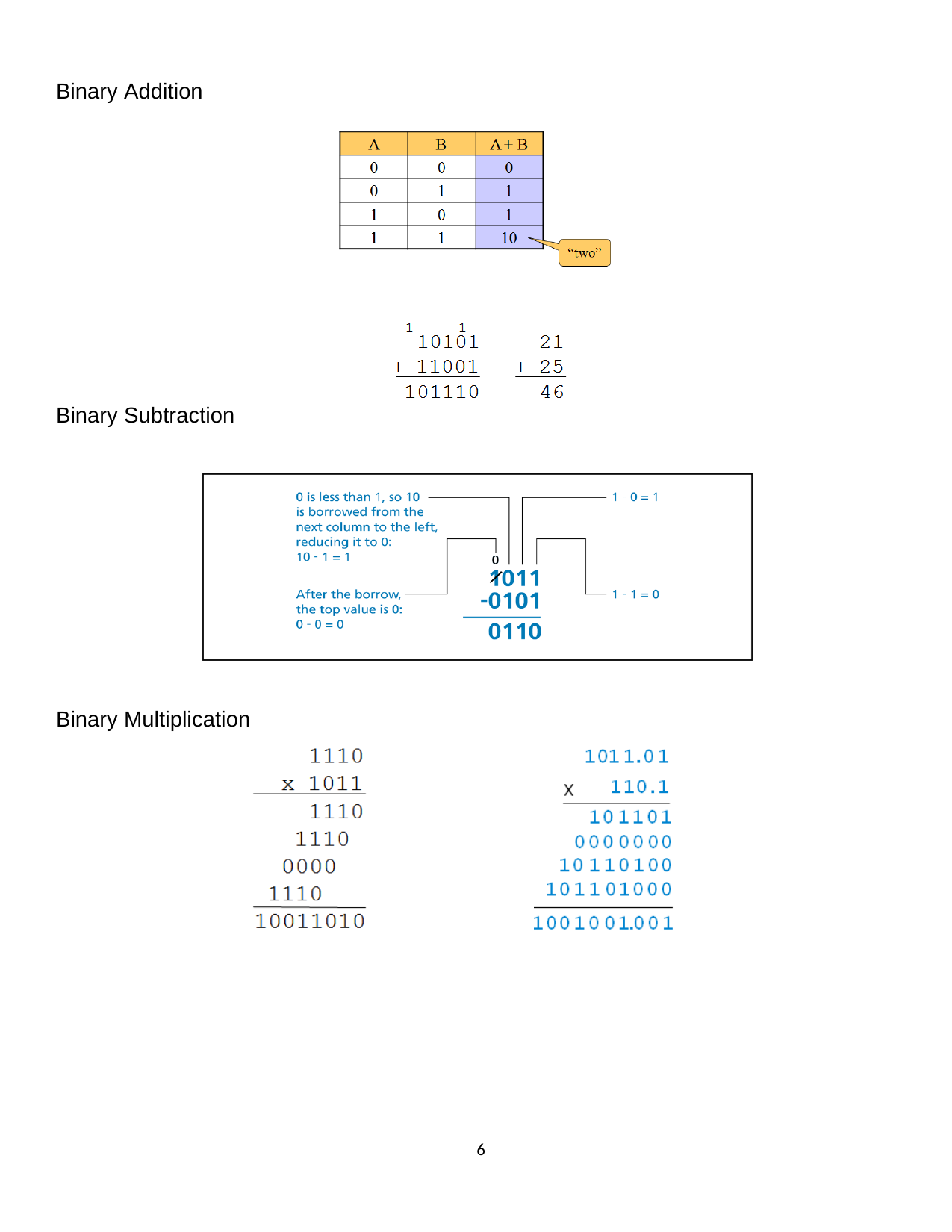

Binary Addition

Binary Subtraction

Binary Multiplication

6